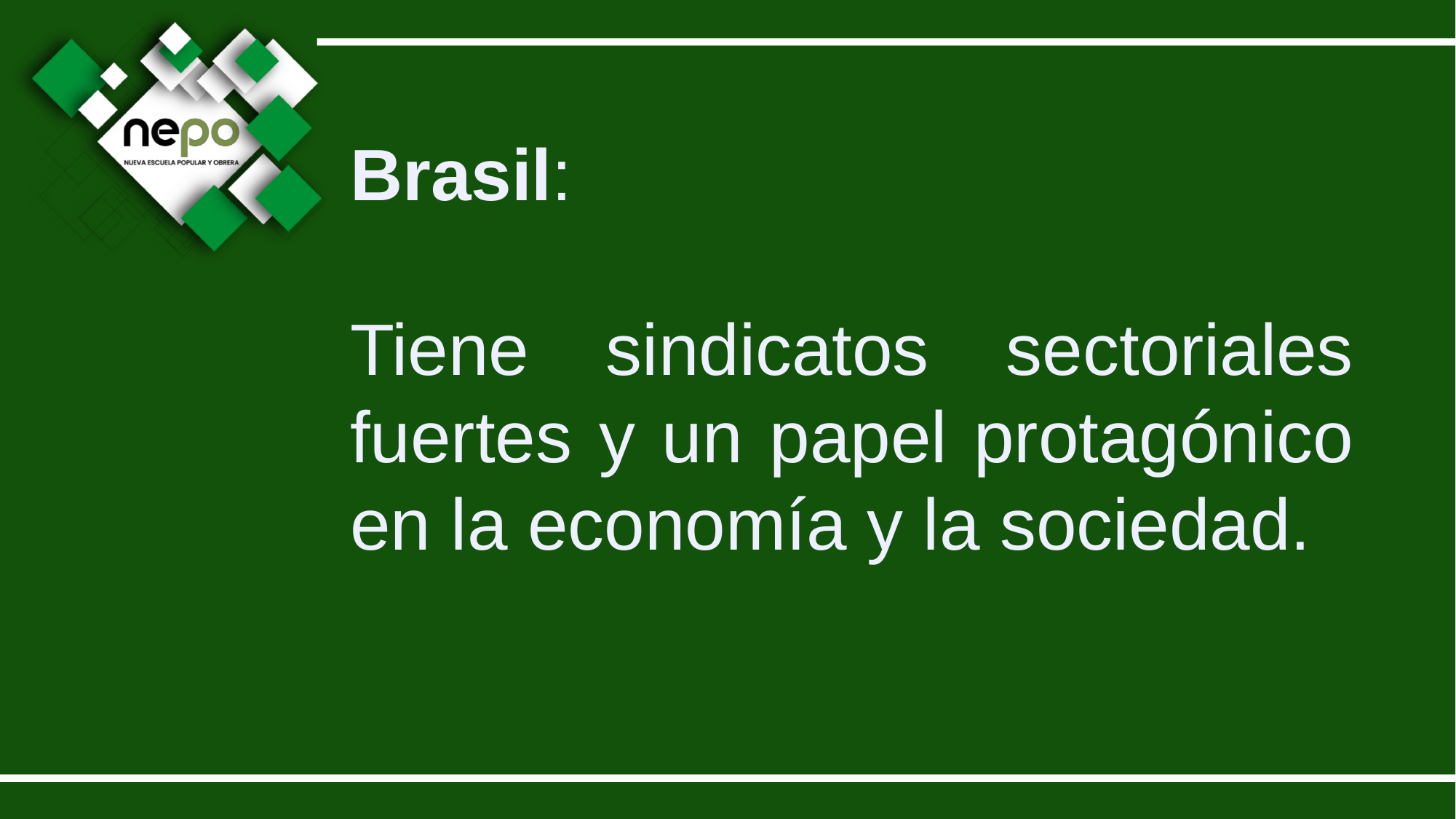

Brasil:

Tiene sindicatos sectoriales fuertes y un papel protagónico en la economía y la sociedad.